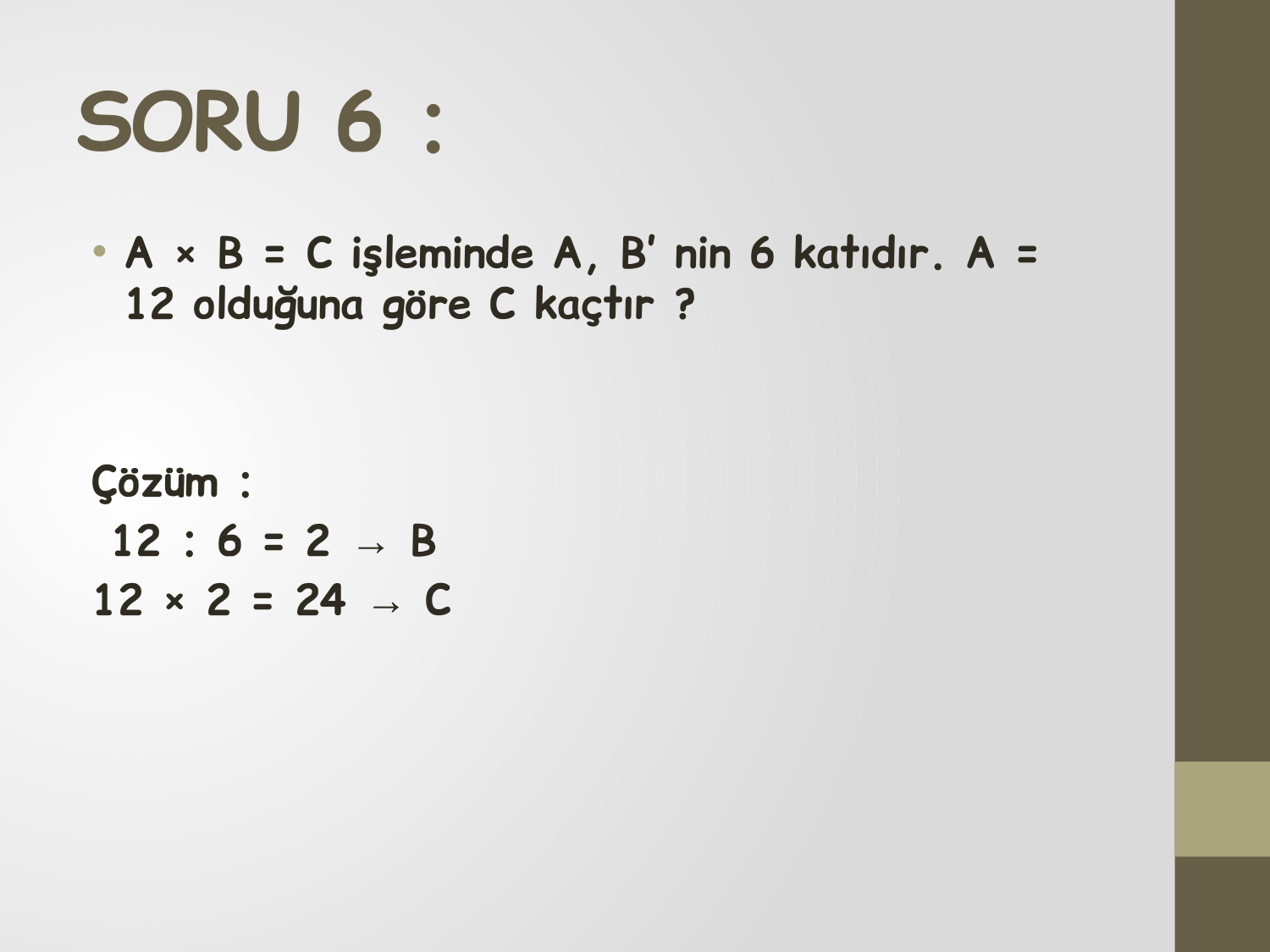

# SORU 6 :
A × B = C işleminde A, B’ nin 6 katıdır. A = 12 olduğuna göre C kaçtır ?

Çözüm :
 12 : 6 = 2 → B
12 × 2 = 24 → C